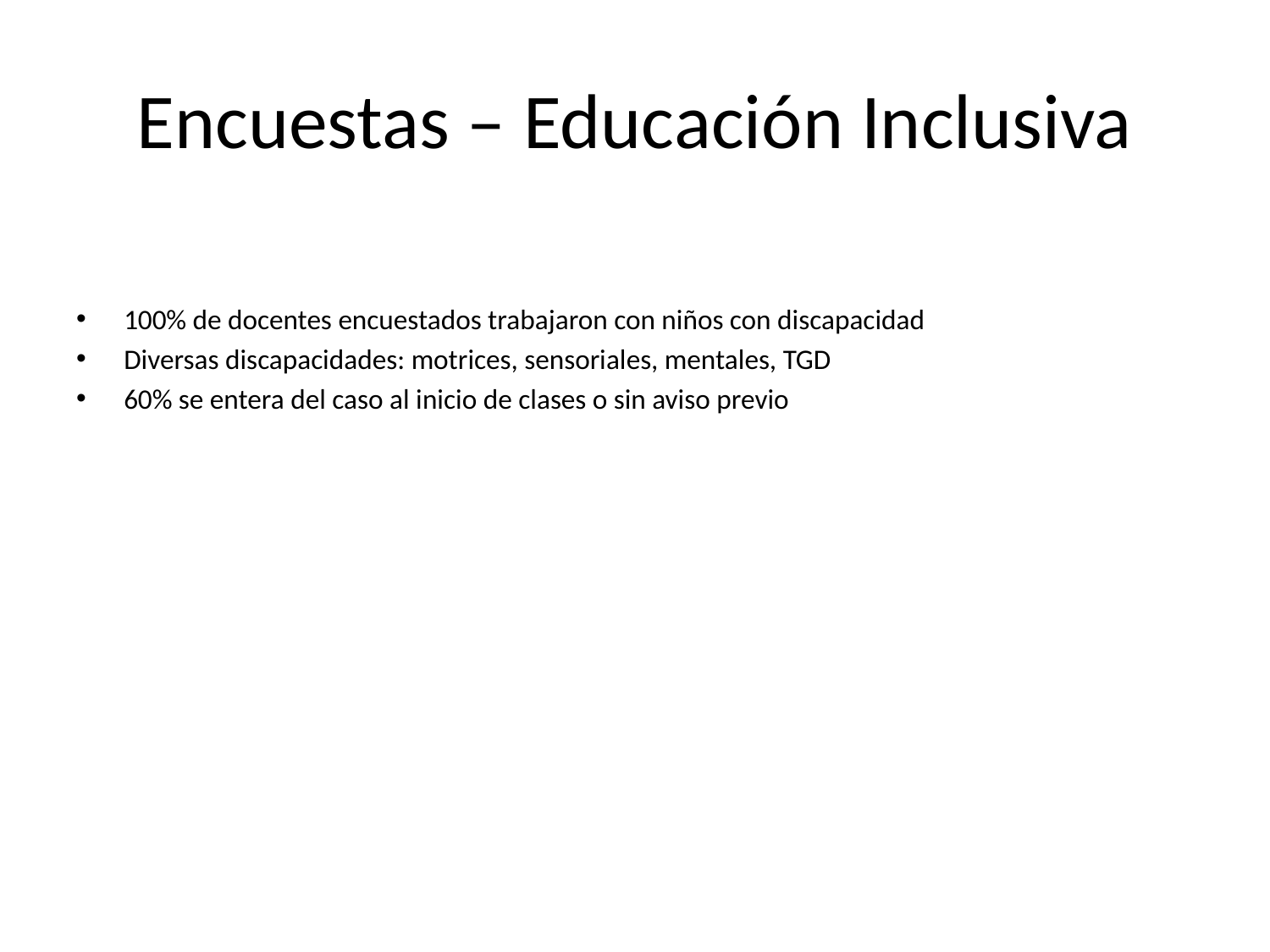

# Encuestas – Educación Inclusiva

100% de docentes encuestados trabajaron con niños con discapacidad
Diversas discapacidades: motrices, sensoriales, mentales, TGD
60% se entera del caso al inicio de clases o sin aviso previo